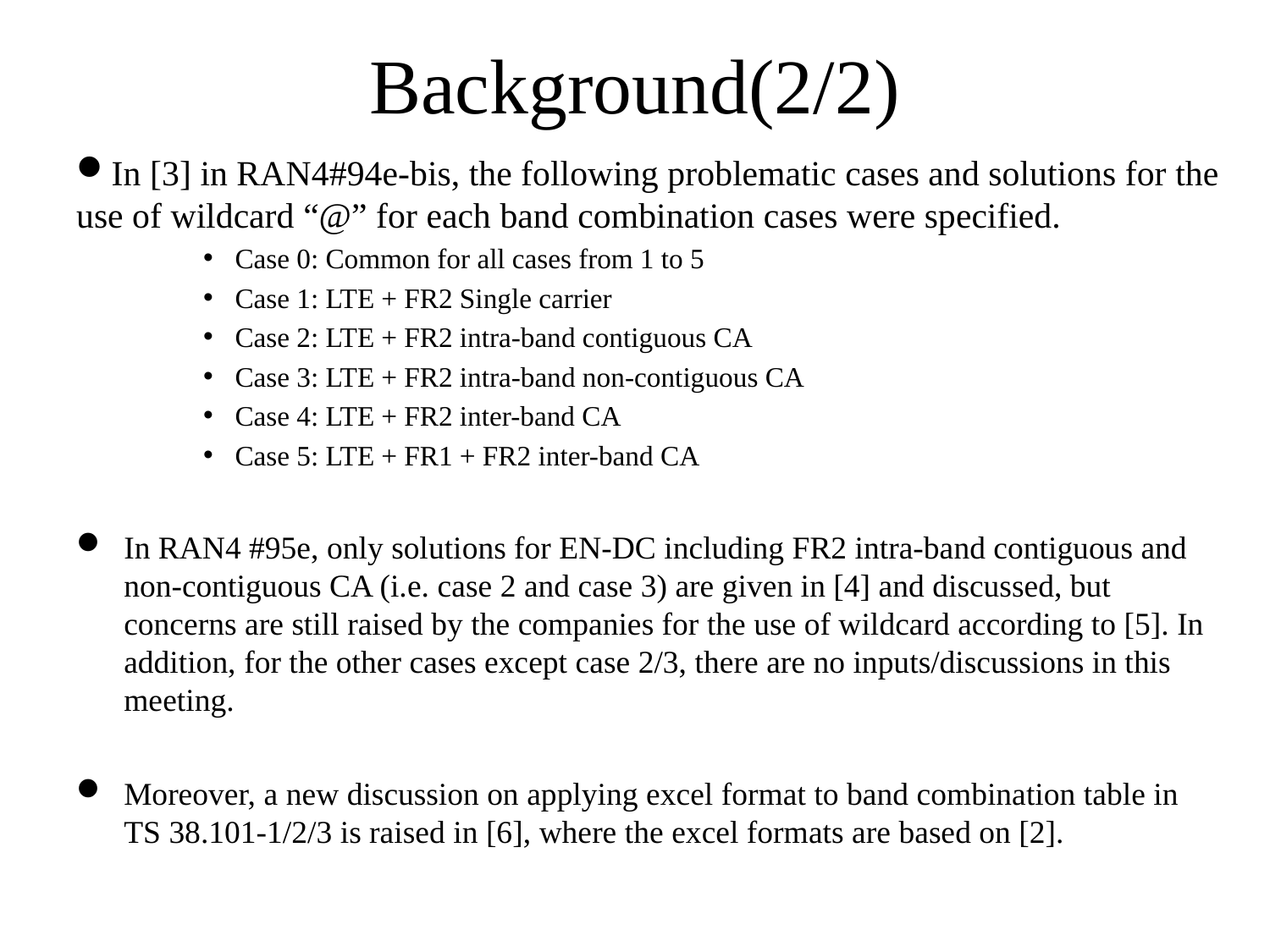

# Background(2/2)
In [3] in RAN4#94e-bis, the following problematic cases and solutions for the use of wildcard “@” for each band combination cases were specified.
Case 0: Common for all cases from 1 to 5
Case 1: LTE + FR2 Single carrier
Case 2: LTE + FR2 intra-band contiguous CA
Case 3: LTE + FR2 intra-band non-contiguous CA
Case 4: LTE + FR2 inter-band CA
Case 5: LTE + FR1 + FR2 inter-band CA

In RAN4 #95e, only solutions for EN-DC including FR2 intra-band contiguous and non-contiguous CA (i.e. case 2 and case 3) are given in [4] and discussed, but concerns are still raised by the companies for the use of wildcard according to [5]. In addition, for the other cases except case 2/3, there are no inputs/discussions in this meeting.

Moreover, a new discussion on applying excel format to band combination table in TS 38.101-1/2/3 is raised in [6], where the excel formats are based on [2].